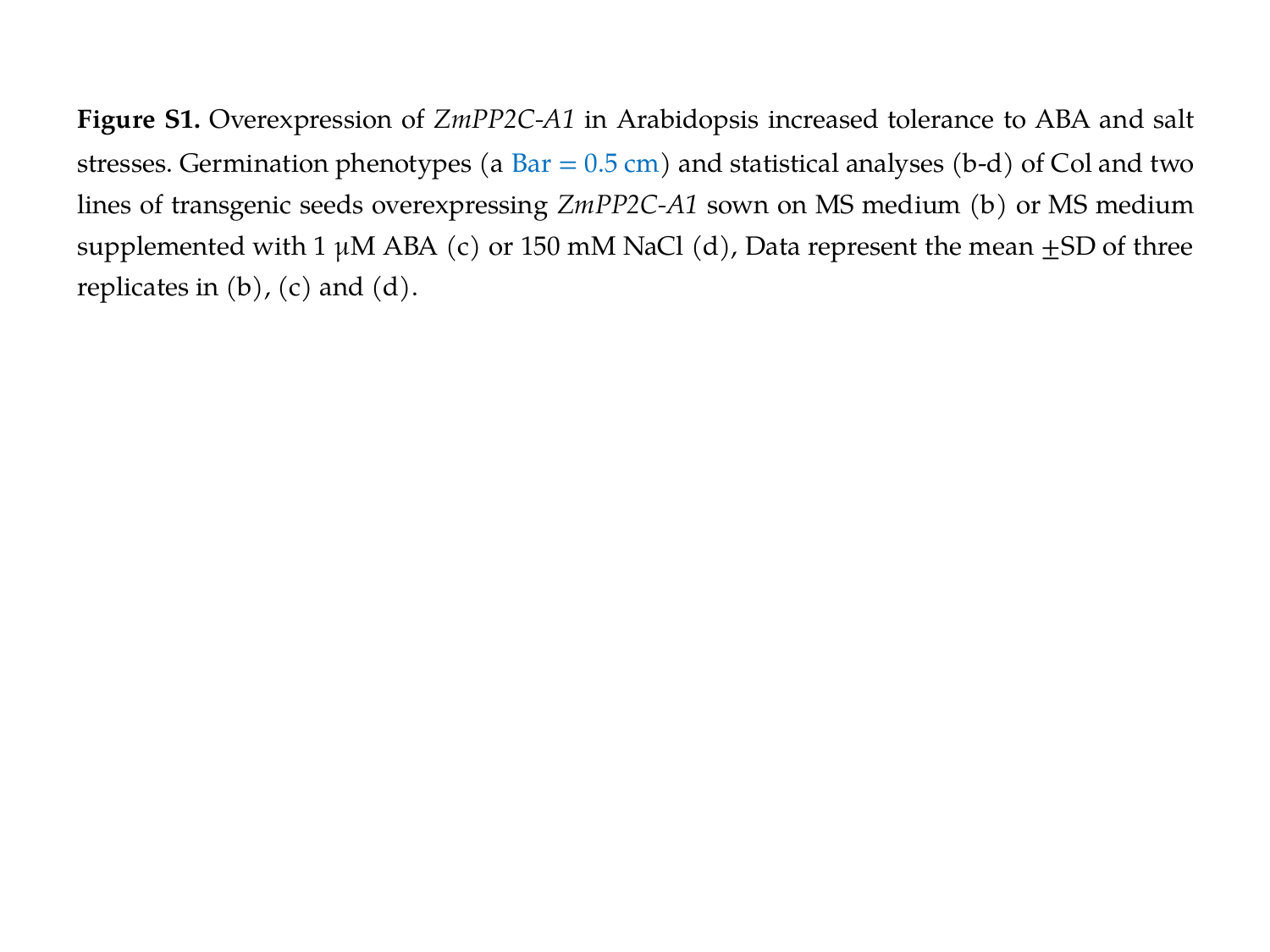

Figure S1. Overexpression of ZmPP2C-A1 in Arabidopsis increased tolerance to ABA and salt stresses. Germination phenotypes (a Bar = 0.5 cm) and statistical analyses (b-d) of Col and two lines of transgenic seeds overexpressing ZmPP2C-A1 sown on MS medium (b) or MS medium supplemented with 1 μM ABA (c) or 150 mM NaCl (d), Data represent the mean ±SD of three replicates in (b), (c) and (d).